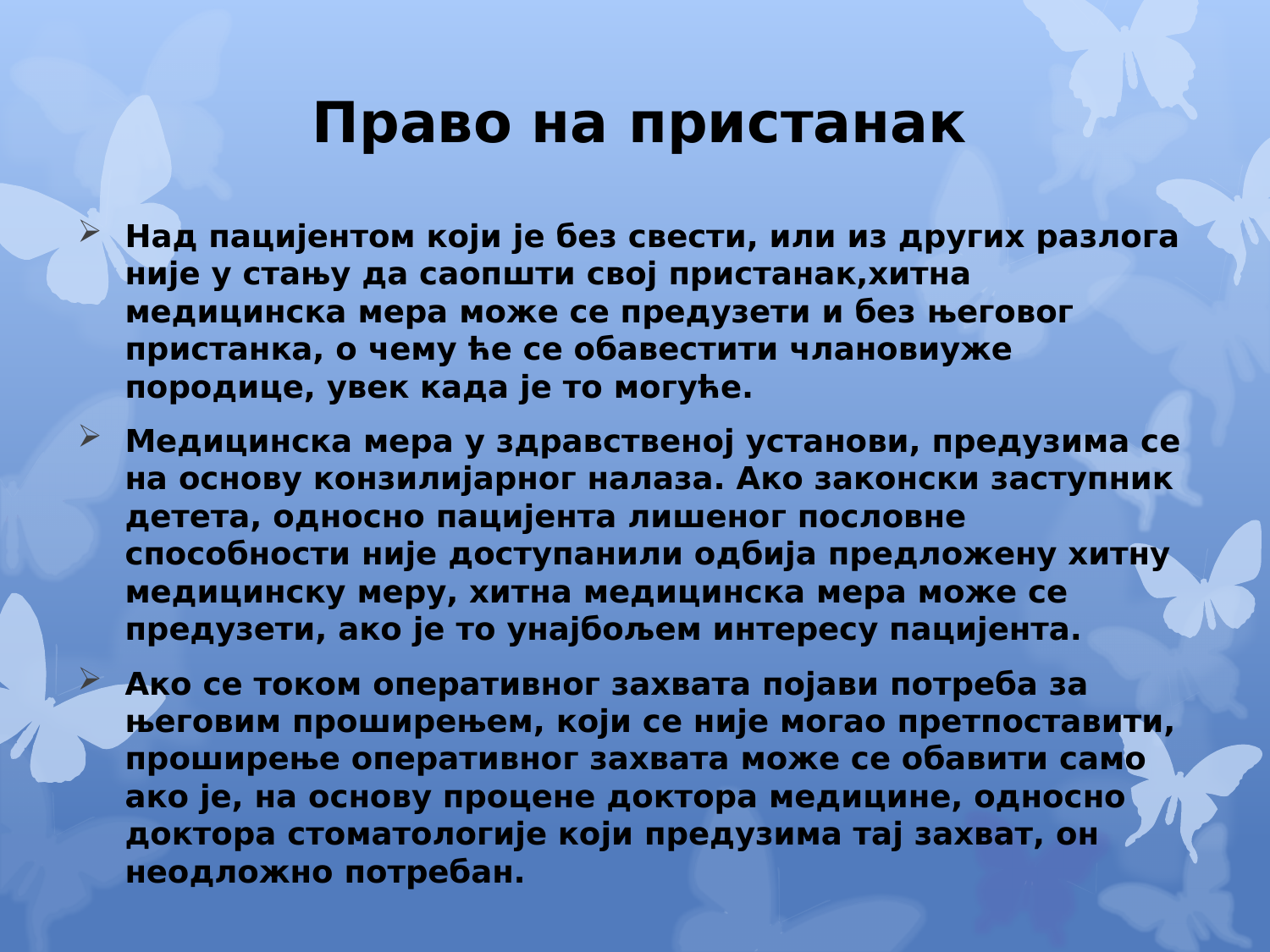

# Право на пристанак
Над пацијентом који је без свести, или из других разлога није у стању да саопшти свој пристанак,хитна медицинска мера може се предузети и без његовог пристанка, о чему ће се обавестити члановиуже породице, увек када је то могуће.
Медицинска мера у здравственој установи, предузима се на основу конзилијарног налаза. Ако законски заступник детета, односно пацијента лишеног пословне способности није доступанили одбија предложену хитну медицинску меру, хитна медицинска мера може се предузети, ако је то унајбољем интересу пацијента.
Ако се током оперативног захвата појави потреба за његовим проширењем, који се није могао претпоставити, проширење оперативног захвата може се обавити само ако је, на основу процене доктора медицине, односно доктора стоматологије који предузима тај захват, он неодложно потребан.